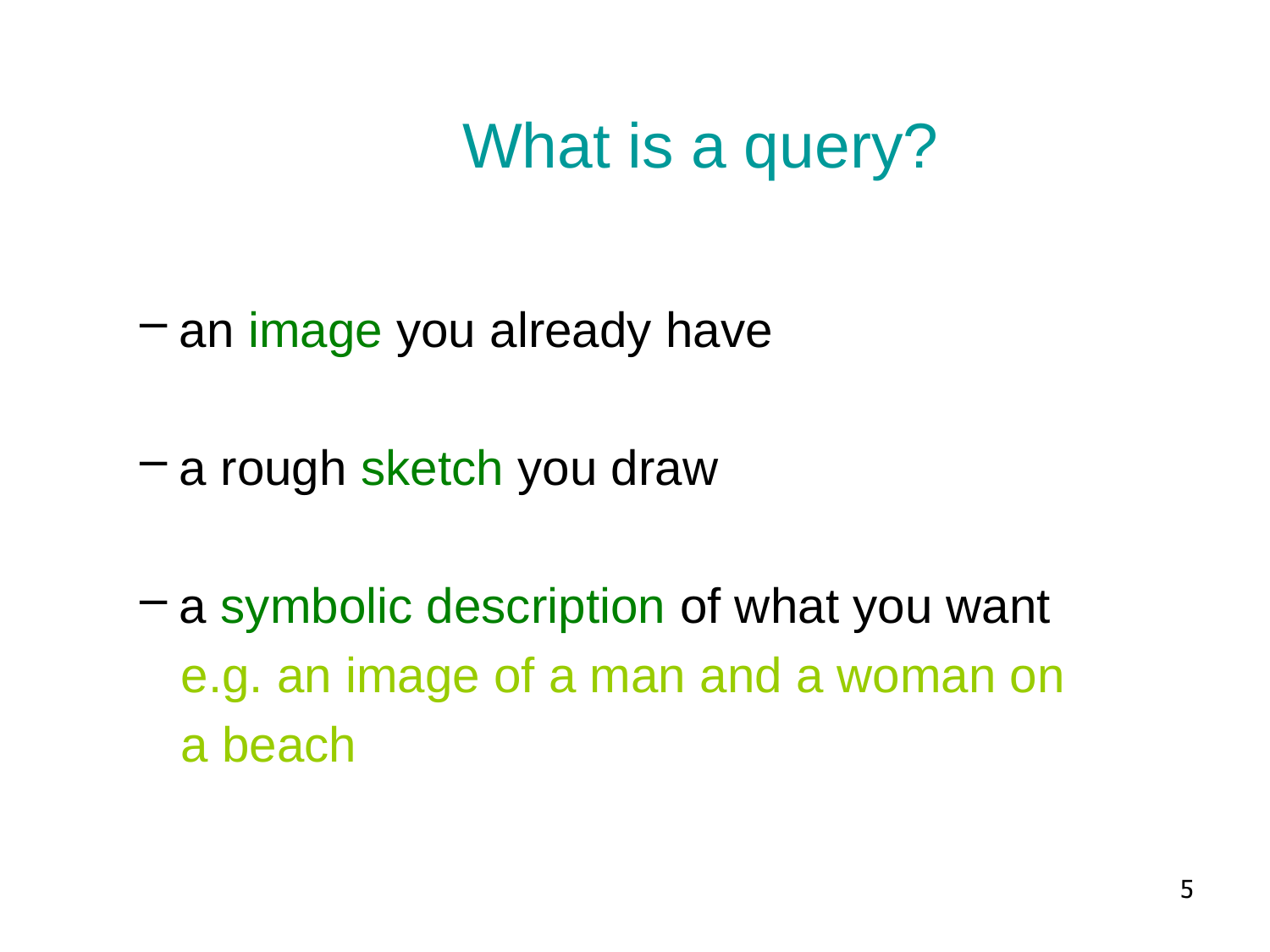

# What is a query?

an image you already have

a rough sketch you draw

a symbolic description of what you want
   e.g. an image of a man and a woman on
   a beach
5